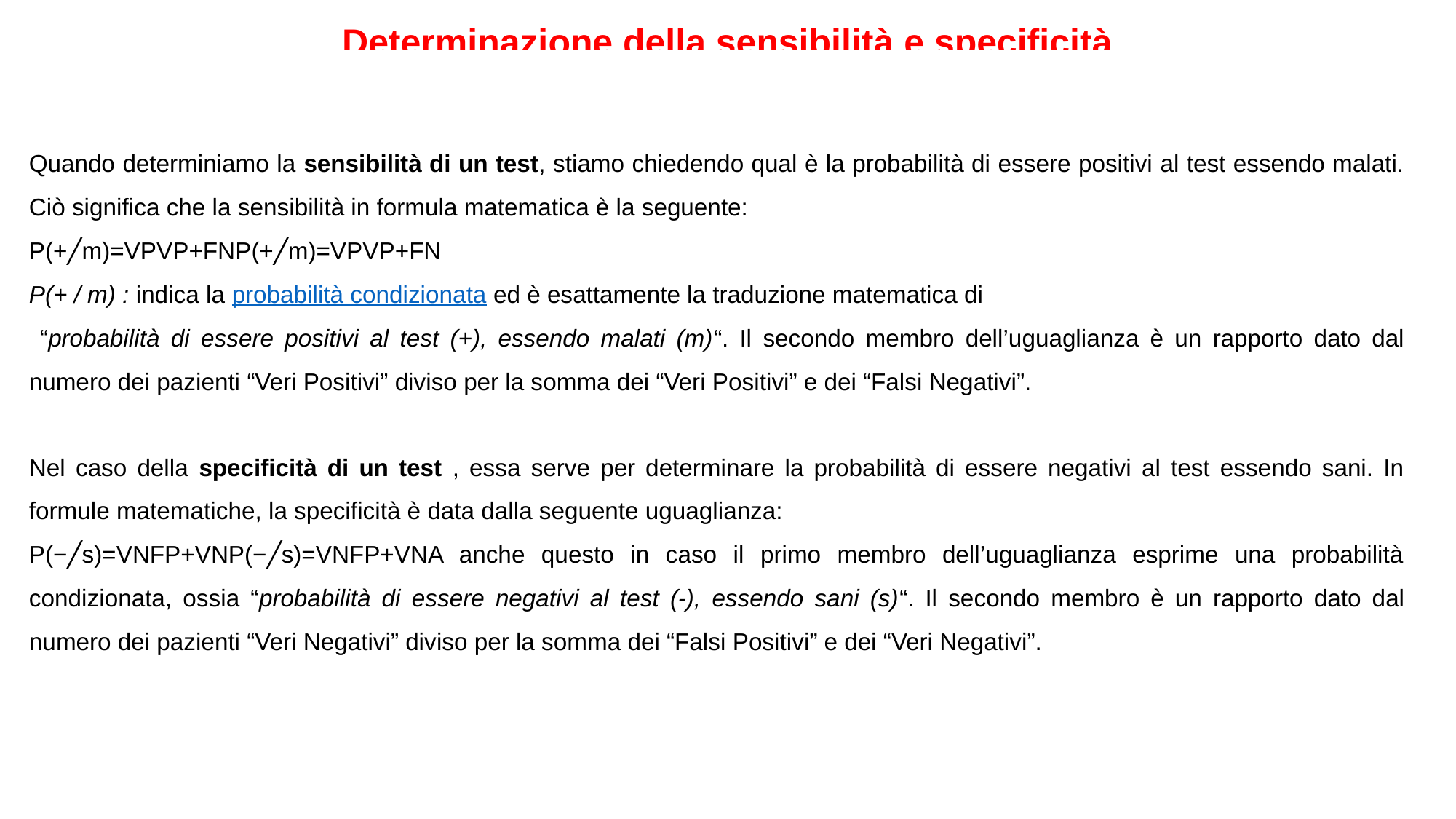

# Determinazione della sensibilità e specificità

Quando determiniamo la sensibilità di un test, stiamo chiedendo qual è la probabilità di essere positivi al test essendo malati. Ciò significa che la sensibilità in formula matematica è la seguente:
P(+╱m)=VPVP+FNP(+╱m)=VPVP+FN
P(+ / m) : indica la probabilità condizionata ed è esattamente la traduzione matematica di
 “probabilità di essere positivi al test (+), essendo malati (m)“. Il secondo membro dell’uguaglianza è un rapporto dato dal numero dei pazienti “Veri Positivi” diviso per la somma dei “Veri Positivi” e dei “Falsi Negativi”.

Nel caso della specificità di un test , essa serve per determinare la probabilità di essere negativi al test essendo sani. In formule matematiche, la specificità è data dalla seguente uguaglianza:
P(−╱s)=VNFP+VNP(−╱s)=VNFP+VNA anche questo in caso il primo membro dell’uguaglianza esprime una probabilità condizionata, ossia “probabilità di essere negativi al test (-), essendo sani (s)“. Il secondo membro è un rapporto dato dal numero dei pazienti “Veri Negativi” diviso per la somma dei “Falsi Positivi” e dei “Veri Negativi”.